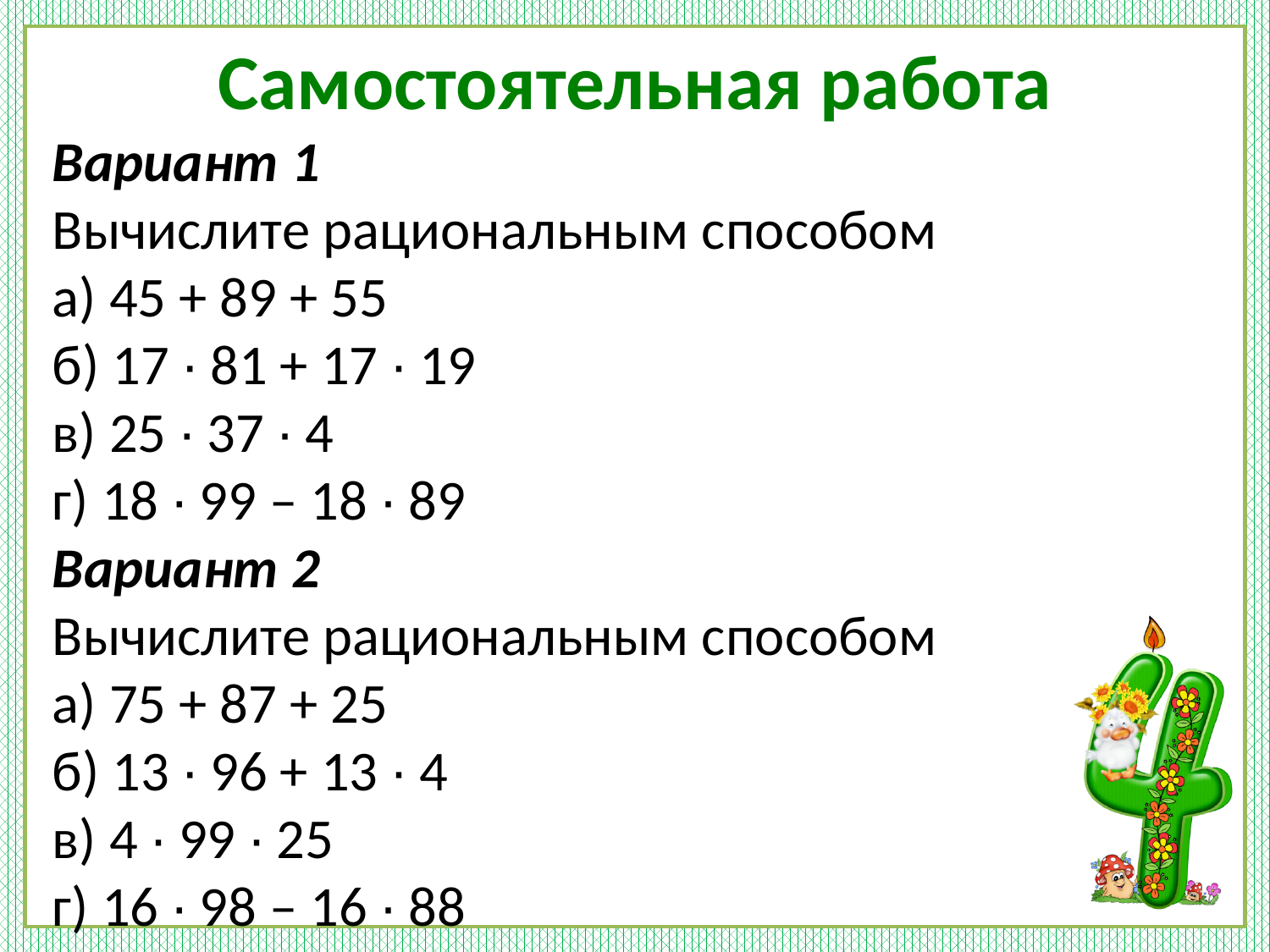

# Самостоятельная работа
Вариант 1
Вычислите рациональным способом
а) 45 + 89 + 55
б) 17 ∙ 81 + 17 ∙ 19
в) 25 ∙ 37 ∙ 4
г) 18 ∙ 99 – 18 ∙ 89
Вариант 2
Вычислите рациональным способом
а) 75 + 87 + 25
б) 13 ∙ 96 + 13 ∙ 4
в) 4 ∙ 99 ∙ 25
г) 16 ∙ 98 – 16 ∙ 88